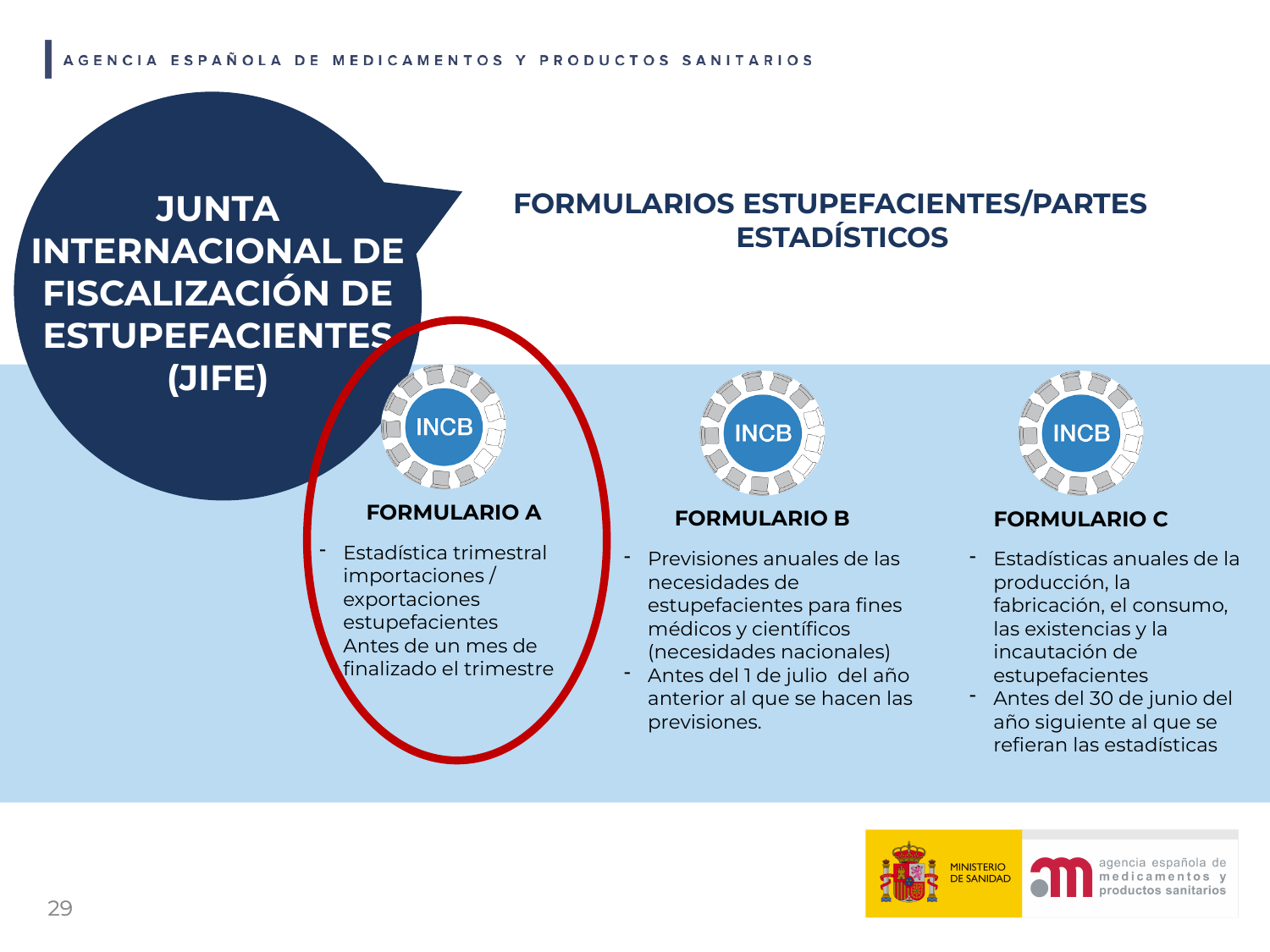

JUNTA INTERNACIONAL DE FISCALIZACIÓN DE ESTUPEFACIENTES
(JIFE)
FORMULARIOS ESTUPEFACIENTES/PARTES ESTADÍSTICOS

FORMULARIO A
FORMULARIO B
FORMULARIO C
Estadística trimestral importaciones / exportaciones estupefacientes
Antes de un mes de finalizado el trimestre
Previsiones anuales de las necesidades de estupefacientes para fines médicos y científicos (necesidades nacionales)
Antes del 1 de julio  del año anterior al que se hacen las previsiones.
Estadísticas anuales de la producción, la fabricación, el consumo, las existencias y la incautación de estupefacientes
Antes del 30 de junio del año siguiente al que se refieran las estadísticas